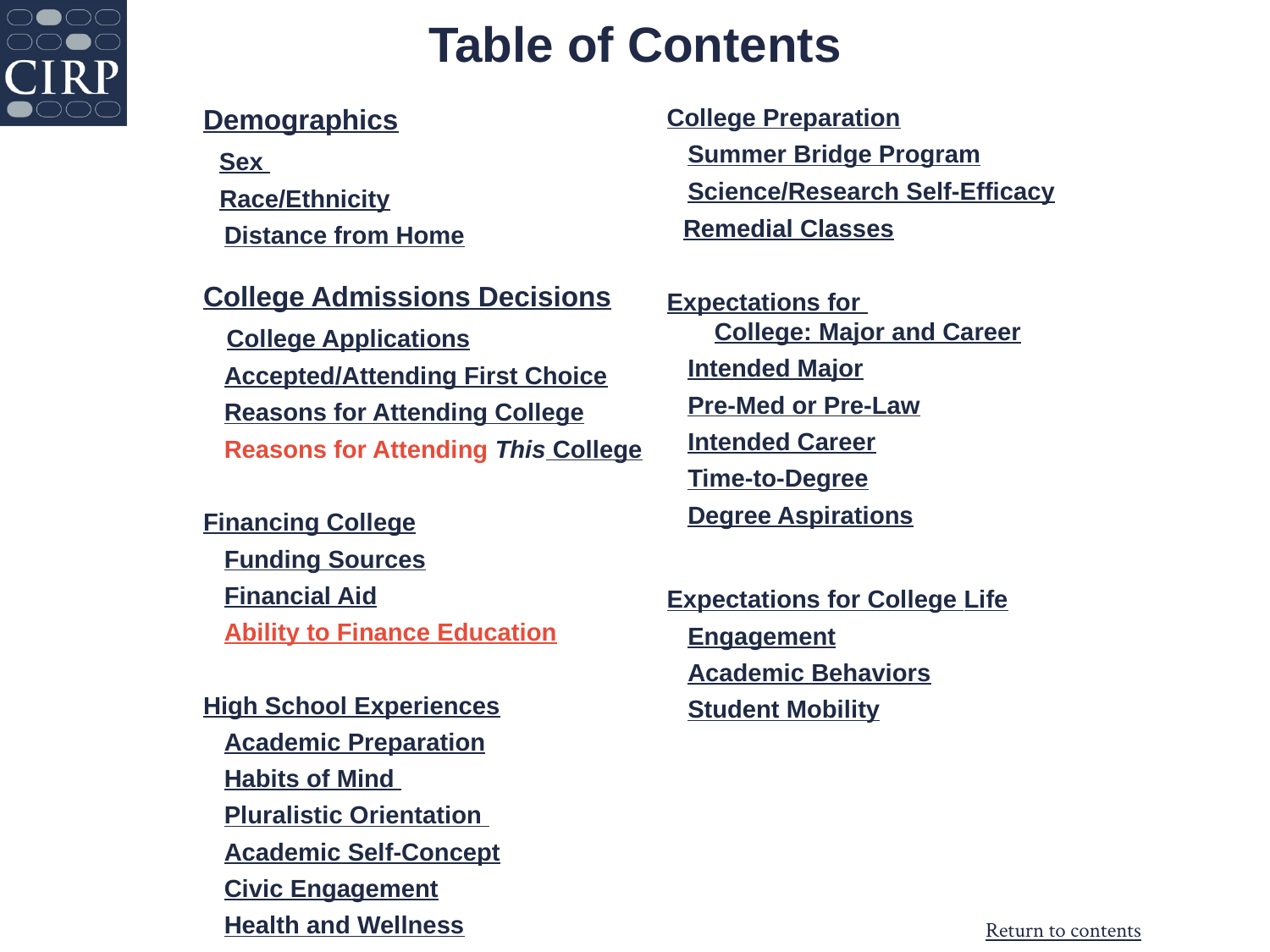

# Table of Contents
Demographics
 Sex
Race/Ethnicity
   Distance from Home

College Admissions Decisions
   College Applications
   Accepted/Attending First Choice
   Reasons for Attending College
   Reasons for Attending This College

Financing College
   Funding Sources
   Financial Aid
   Ability to Finance Education

High School Experiences
   Academic Preparation
   Habits of Mind
   Pluralistic Orientation
   Academic Self-Concept
   Civic Engagement
   Health and Wellness
College Preparation
   Summer Bridge Program
   Science/Research Self-Efficacy
Remedial Classes

Expectations for College: Major and Career
   Intended Major
   Pre-Med or Pre-Law
   Intended Career
   Time-to-Degree
   Degree Aspirations

Expectations for College Life
   Engagement
   Academic Behaviors
   Student Mobility
3